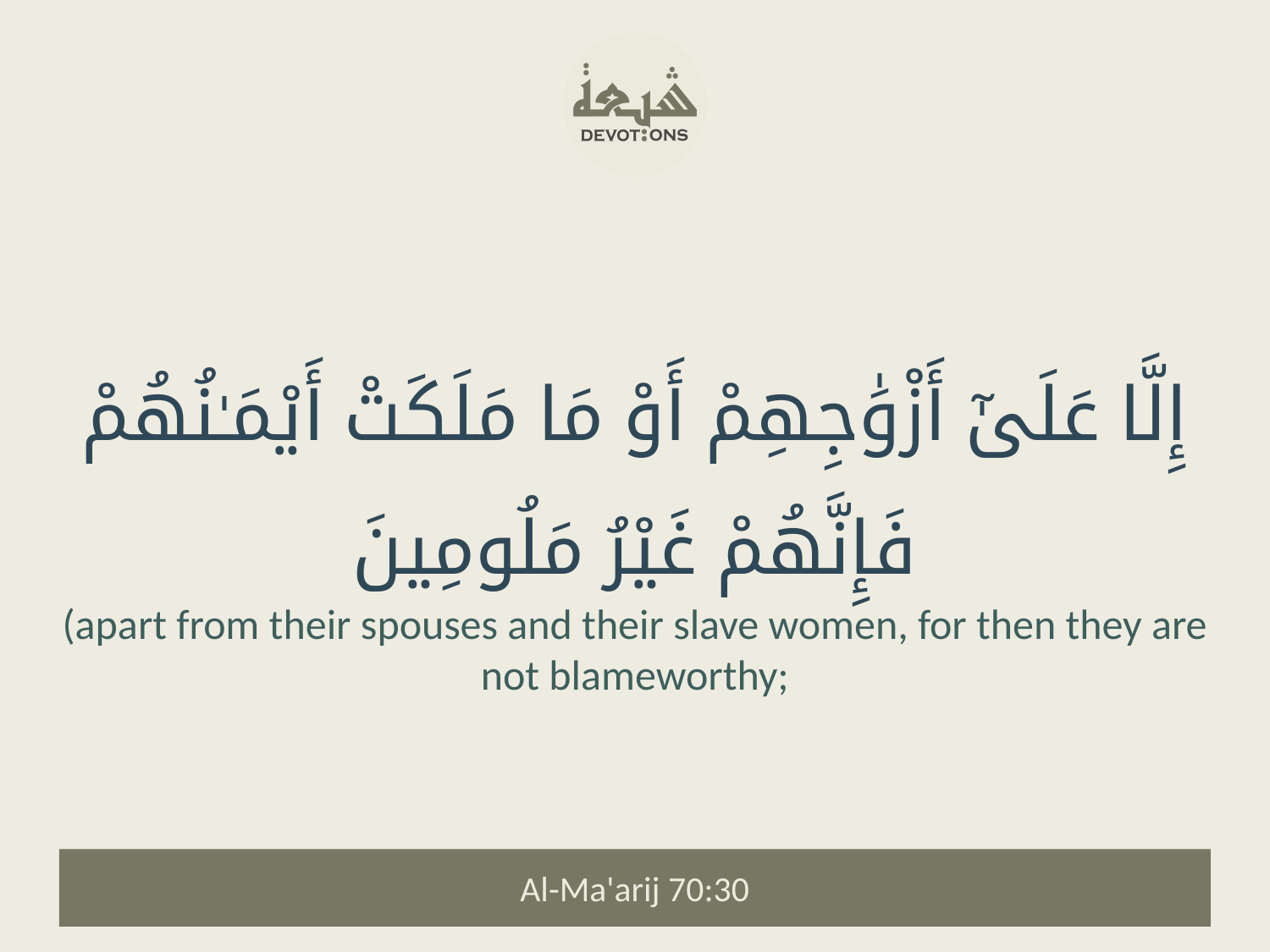

إِلَّا عَلَىٰٓ أَزْوَٰجِهِمْ أَوْ مَا مَلَكَتْ أَيْمَـٰنُهُمْ فَإِنَّهُمْ غَيْرُ مَلُومِينَ
(apart from their spouses and their slave women, for then they are not blameworthy;
Al-Ma'arij 70:30